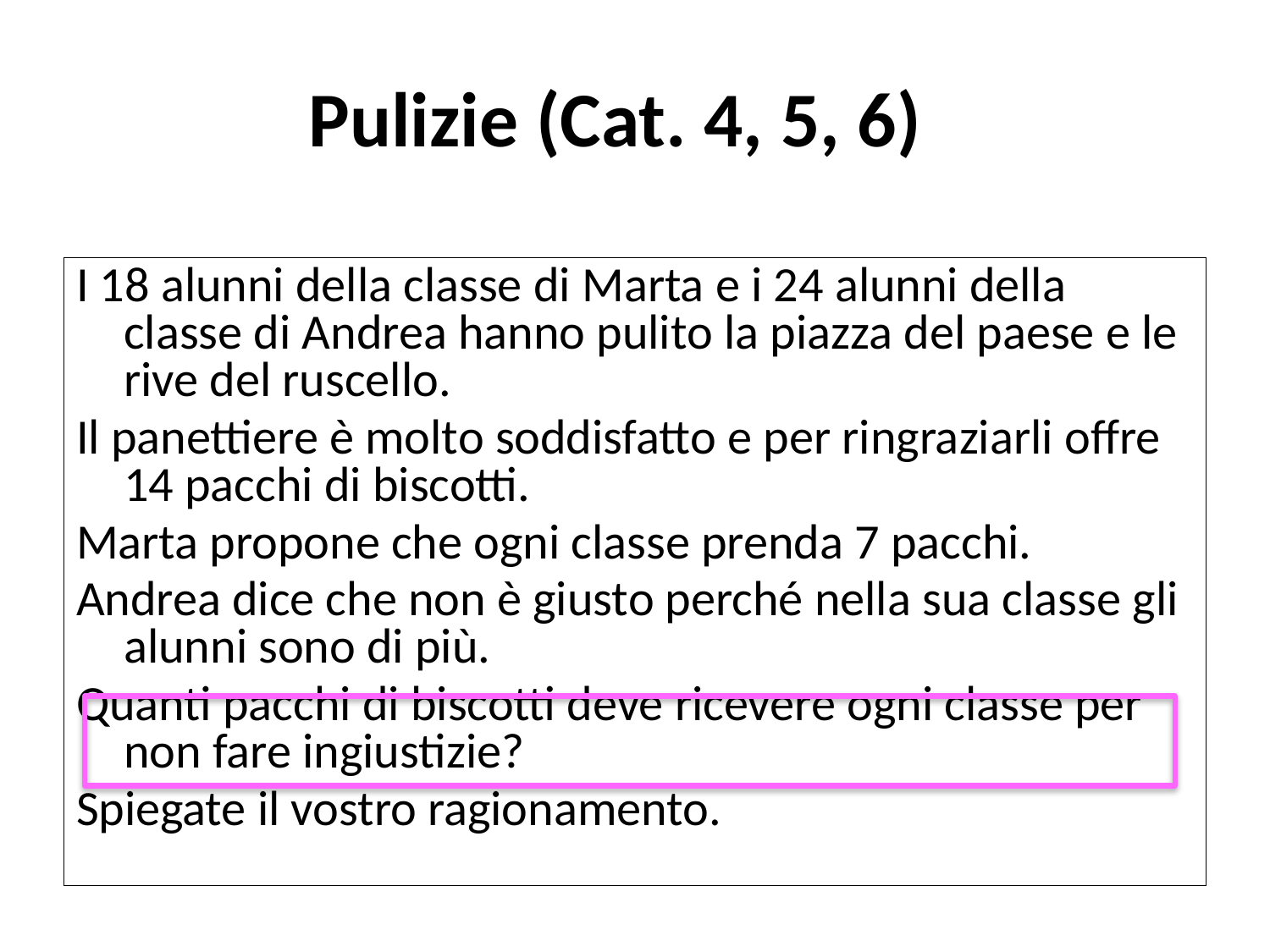

# Pulizie (Cat. 4, 5, 6)
I 18 alunni della classe di Marta e i 24 alunni della classe di Andrea hanno pulito la piazza del paese e le rive del ruscello.
Il panettiere è molto soddisfatto e per ringraziarli offre 14 pacchi di biscotti.
Marta propone che ogni classe prenda 7 pacchi.
Andrea dice che non è giusto perché nella sua classe gli alunni sono di più.
Quanti pacchi di biscotti deve ricevere ogni classe per non fare ingiustizie?
Spiegate il vostro ragionamento.